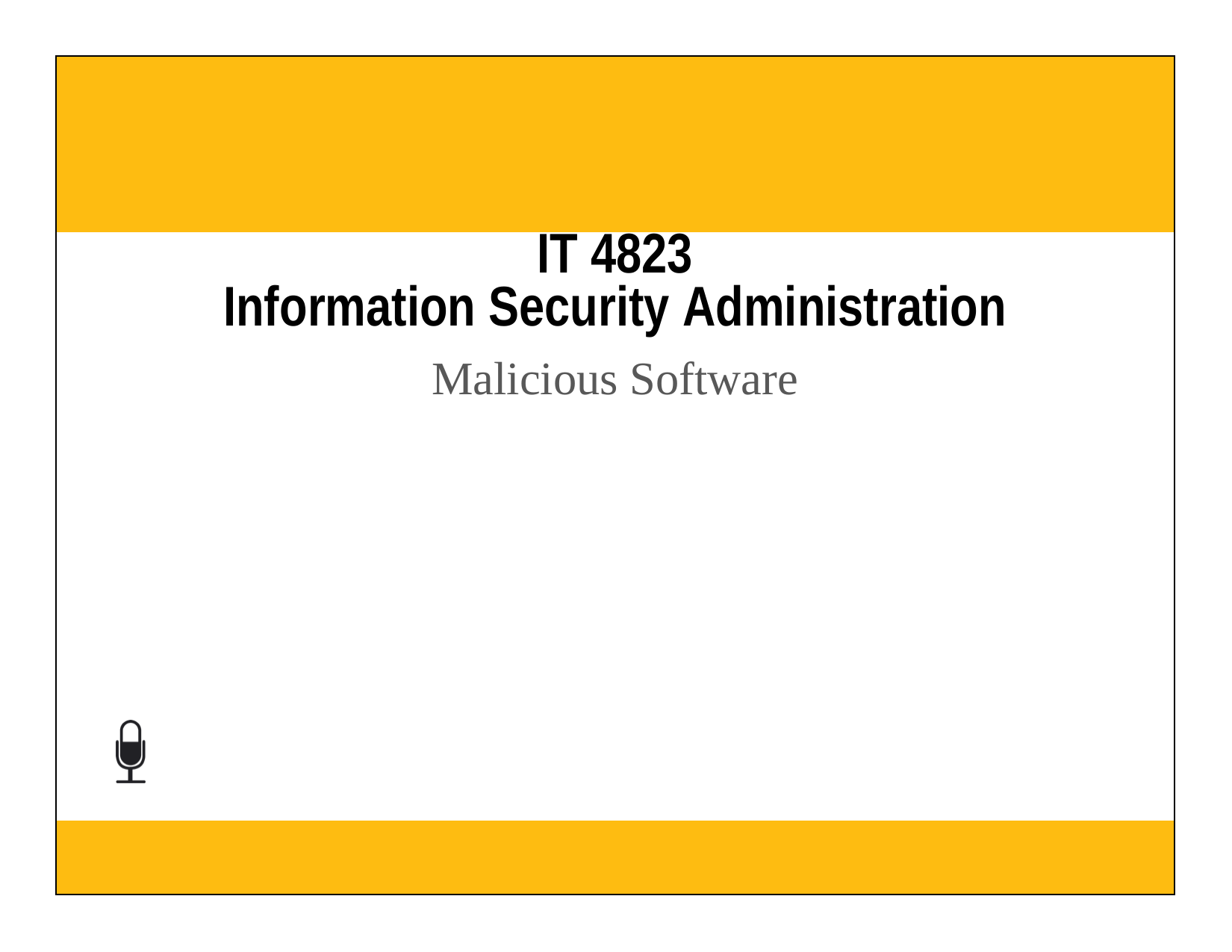

|  |
| --- |
| IT 4823 Information Security Administration Malicious Software |
|  |